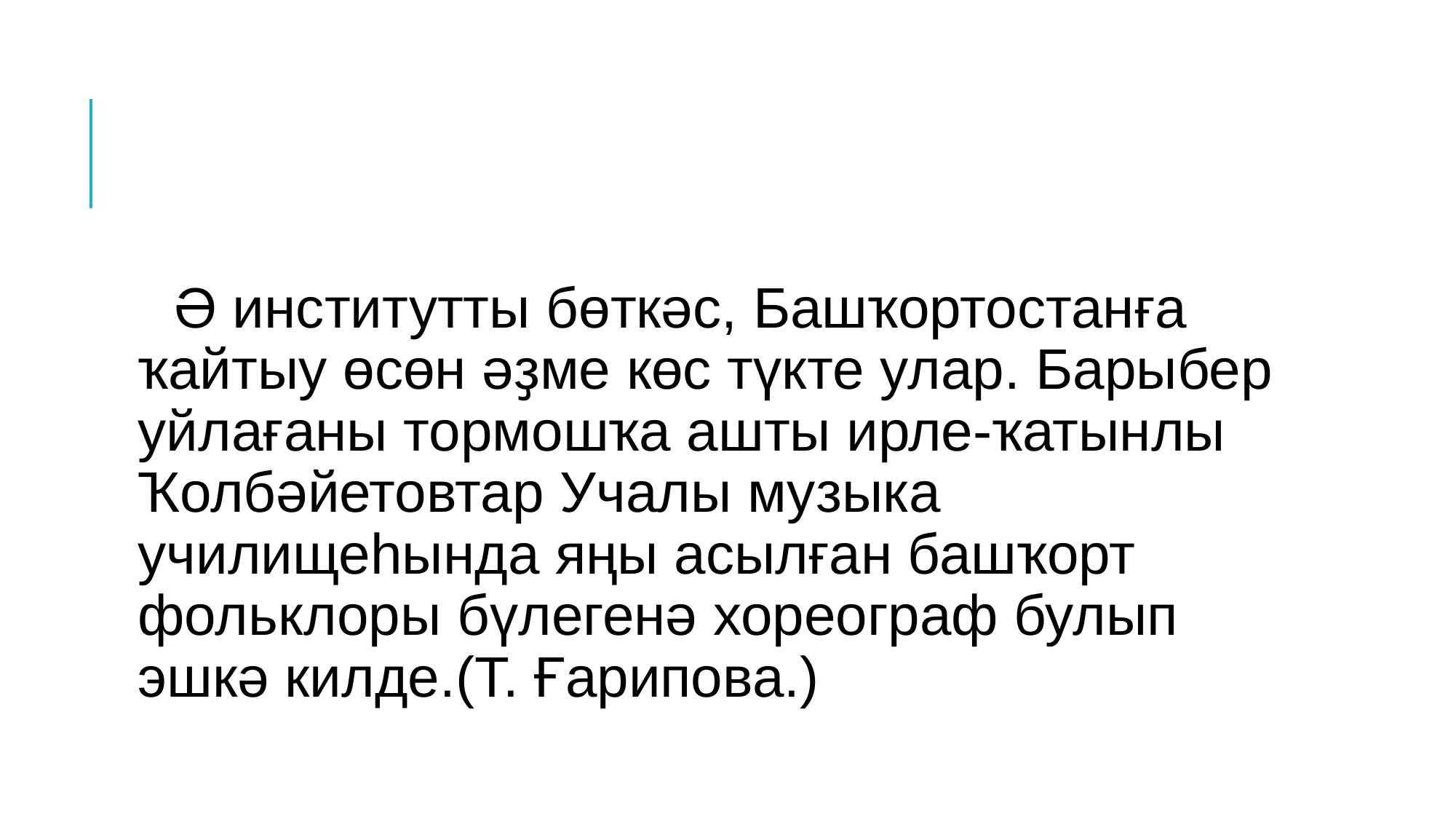

#
  Ә институтты бөткәс, Башҡортостанға ҡайтыу өсөн әҙме көс түкте улар. Барыбер уйлағаны тормошҡа ашты ирле-ҡатынлы Ҡолбәйетовтар Учалы музыка училищеһында яңы асылған башҡорт фольклоры бүлегенә хореограф булып эшкә килде.(Т. Ғарипова.)